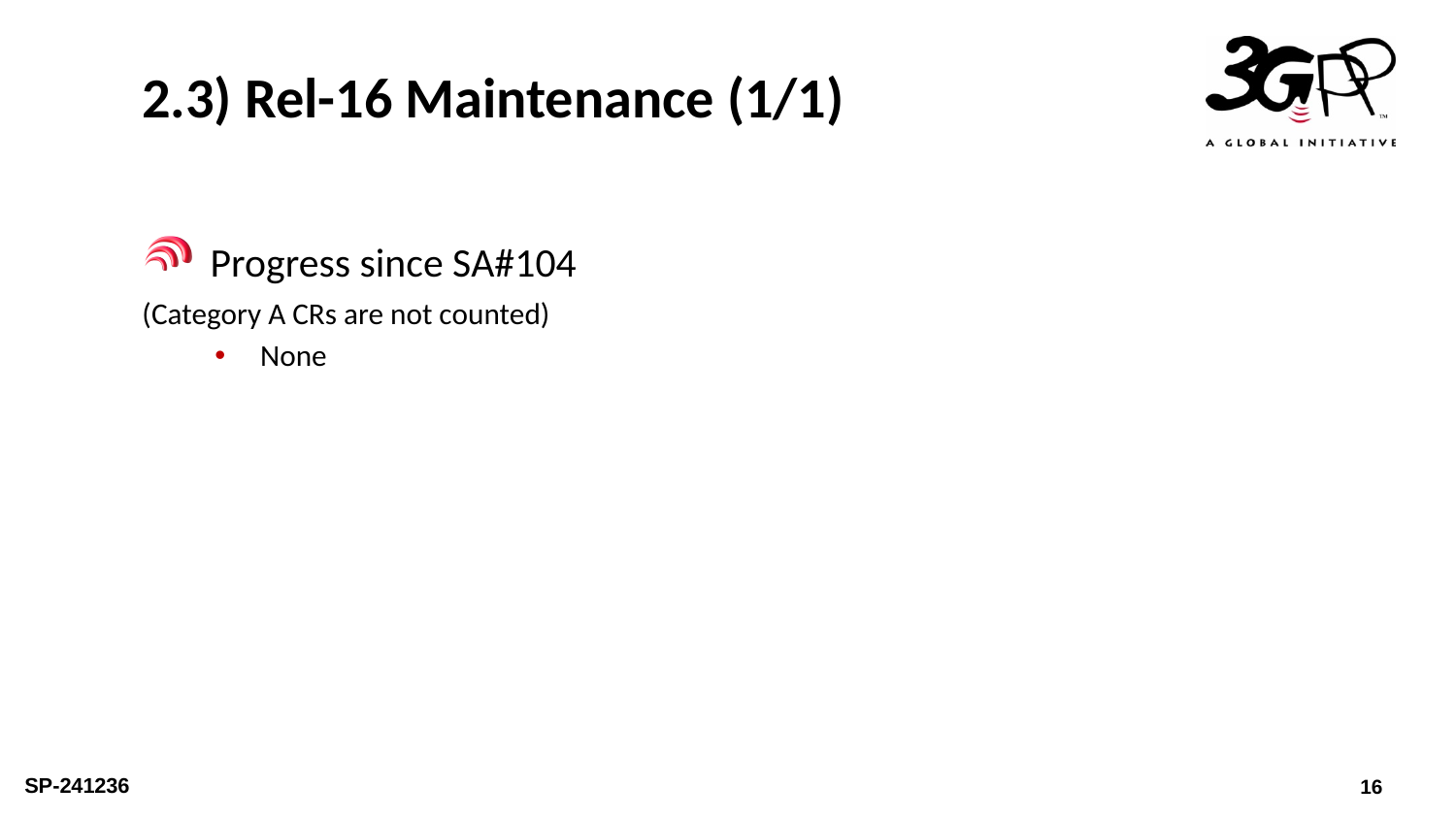

# 2.3) Rel-16 Maintenance (1/1)
 Progress since SA#104
(Category A CRs are not counted)
None